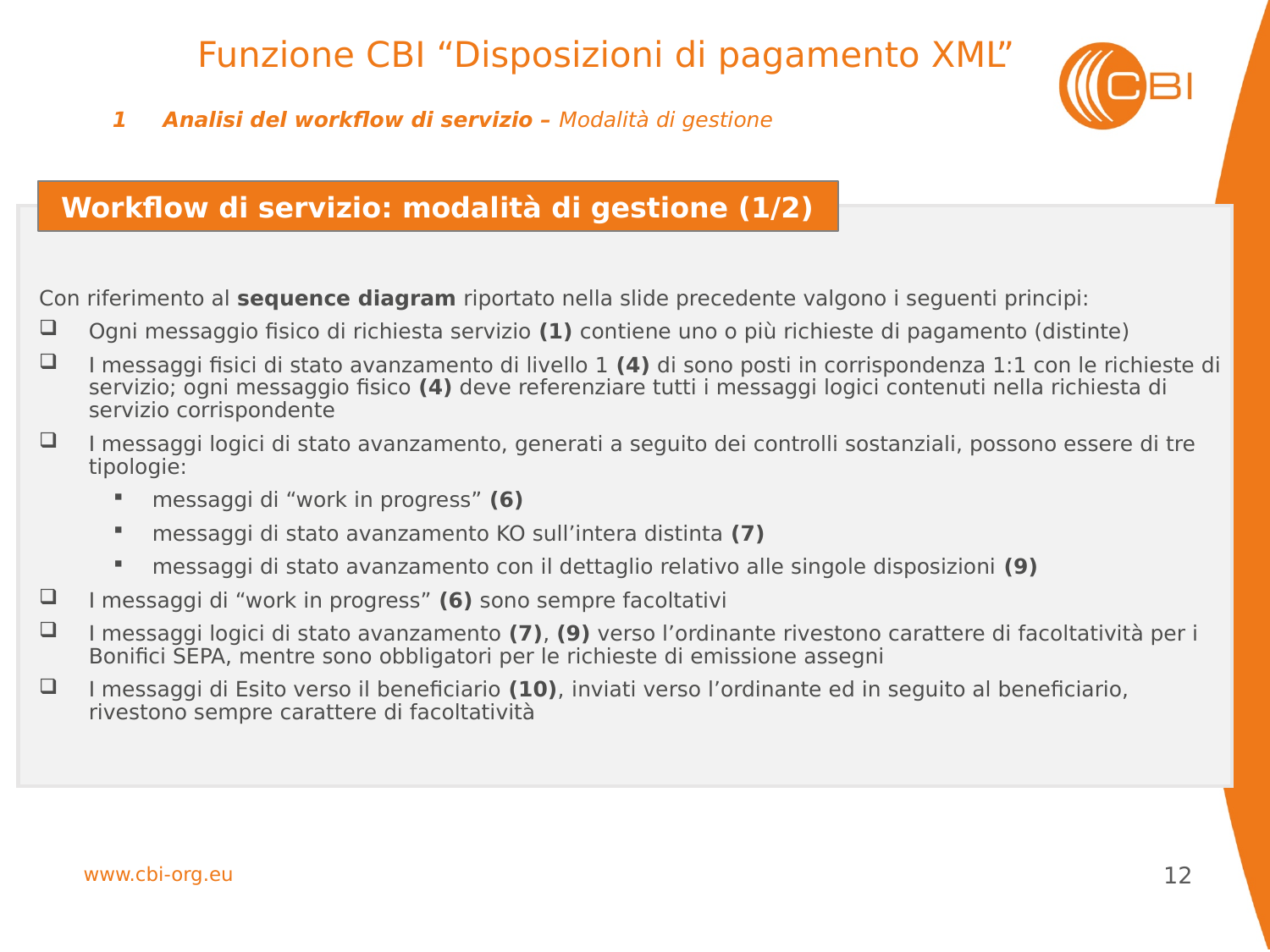

Funzione CBI “Disposizioni di pagamento XML”
1	 Analisi del workflow di servizio – Modalità di gestione
Workflow di servizio: modalità di gestione (1/2)

Con riferimento al sequence diagram riportato nella slide precedente valgono i seguenti principi:
Ogni messaggio fisico di richiesta servizio (1) contiene uno o più richieste di pagamento (distinte)
I messaggi fisici di stato avanzamento di livello 1 (4) di sono posti in corrispondenza 1:1 con le richieste di servizio; ogni messaggio fisico (4) deve referenziare tutti i messaggi logici contenuti nella richiesta di servizio corrispondente
I messaggi logici di stato avanzamento, generati a seguito dei controlli sostanziali, possono essere di tre tipologie:
messaggi di “work in progress” (6)
messaggi di stato avanzamento KO sull’intera distinta (7)
messaggi di stato avanzamento con il dettaglio relativo alle singole disposizioni (9)
I messaggi di “work in progress” (6) sono sempre facoltativi
I messaggi logici di stato avanzamento (7), (9) verso l’ordinante rivestono carattere di facoltatività per i Bonifici SEPA, mentre sono obbligatori per le richieste di emissione assegni
I messaggi di Esito verso il beneficiario (10), inviati verso l’ordinante ed in seguito al beneficiario, rivestono sempre carattere di facoltatività